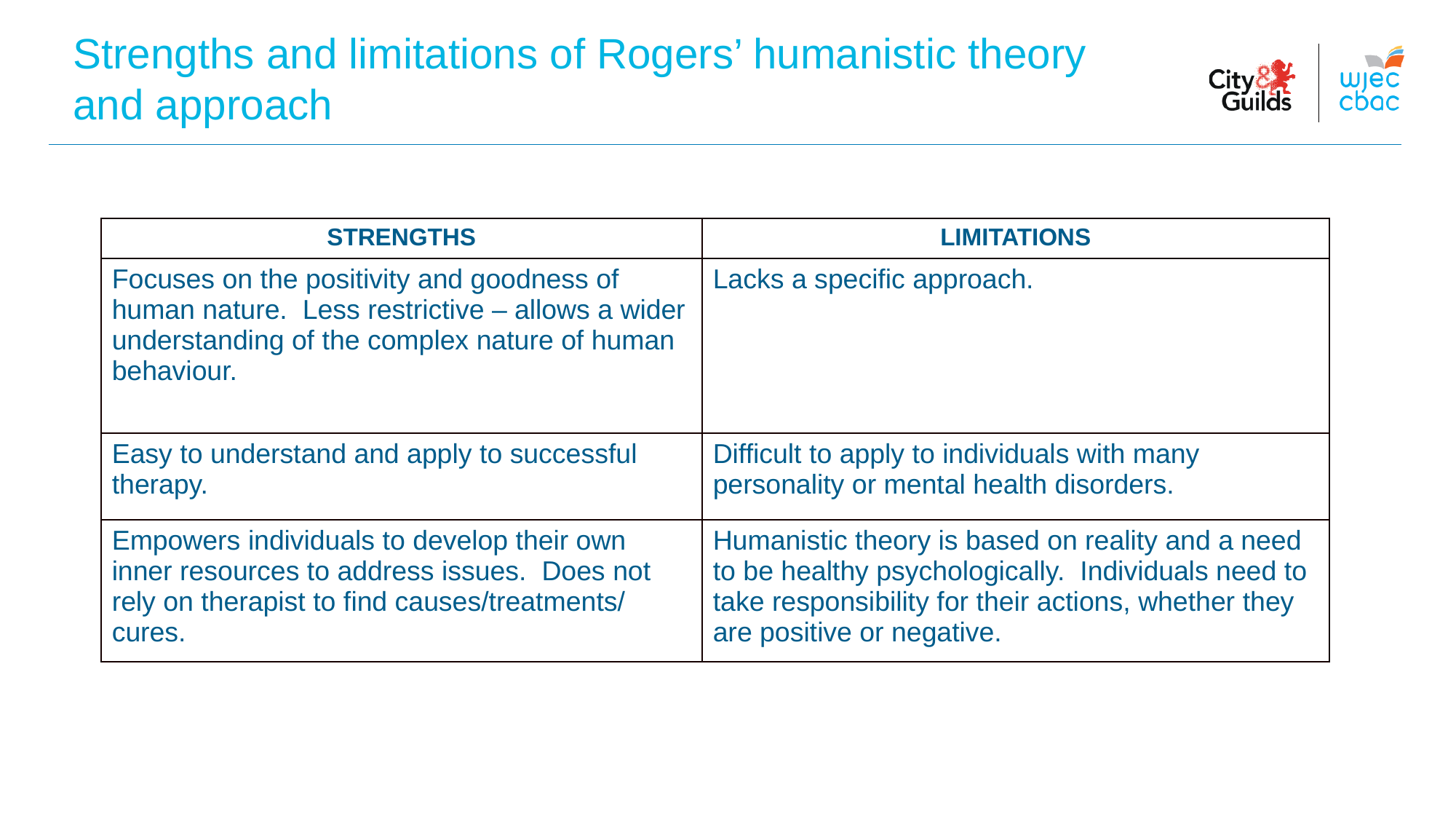

Strengths and limitations of Rogers’ humanistic theory and approach
| STRENGTHS | LIMITATIONS |
| --- | --- |
| Focuses on the positivity and goodness of human nature. Less restrictive – allows a wider understanding of the complex nature of human behaviour. | Lacks a specific approach. |
| Easy to understand and apply to successful therapy. | Difficult to apply to individuals with many personality or mental health disorders. |
| Empowers individuals to develop their own inner resources to address issues. Does not rely on therapist to find causes/treatments/ cures. | Humanistic theory is based on reality and a need to be healthy psychologically. Individuals need to take responsibility for their actions, whether they are positive or negative. |